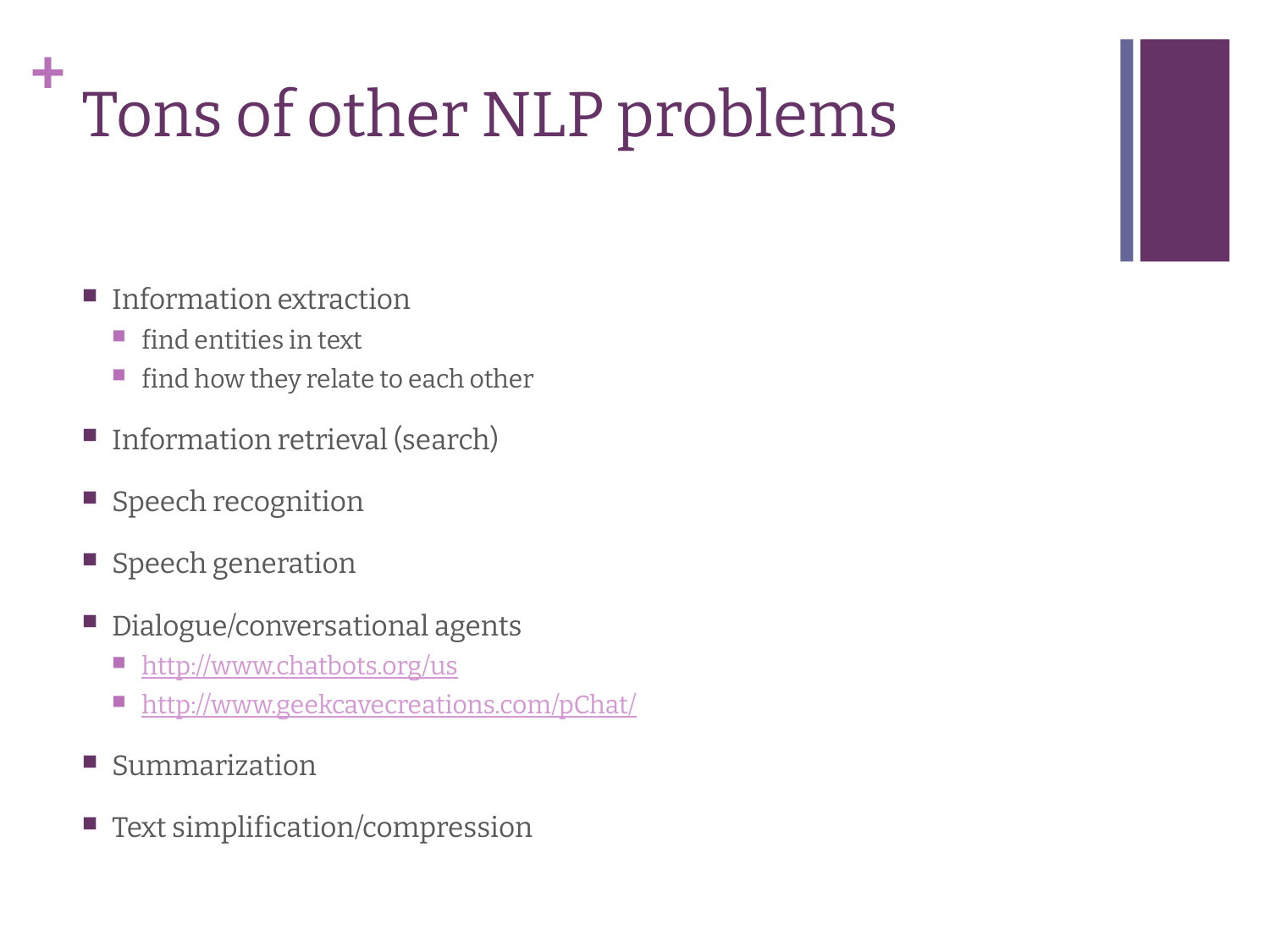

# Tons of other NLP problems
Information extraction
find entities in text
find how they relate to each other
Information retrieval (search)
Speech recognition
Speech generation
Dialogue/conversational agents
http://www.chatbots.org/us
http://www.geekcavecreations.com/pChat/
Summarization
Text simplification/compression